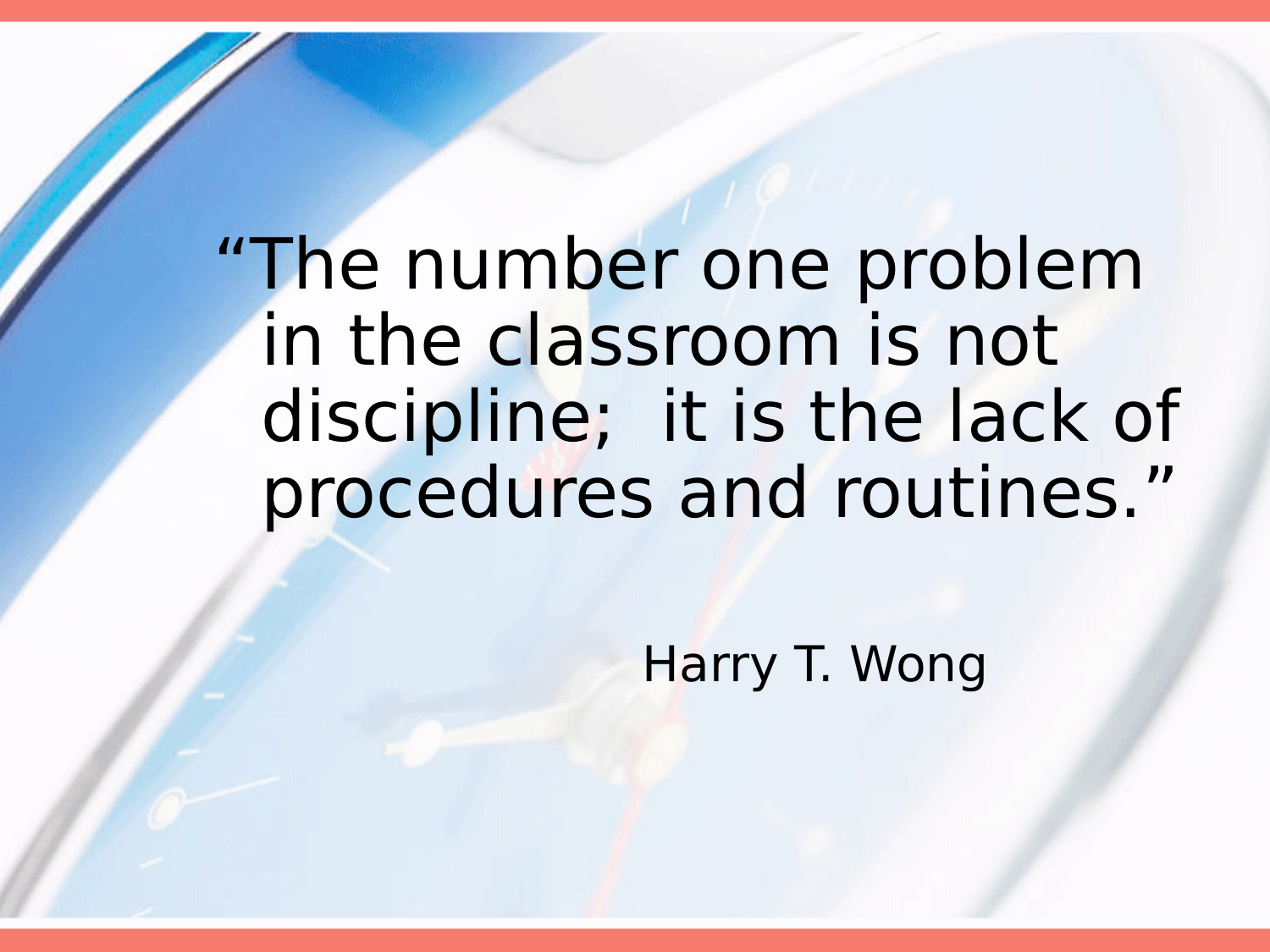

“The number one problem in the classroom is not discipline;  it is the lack of procedures and routines.”

			     	Harry T. Wong